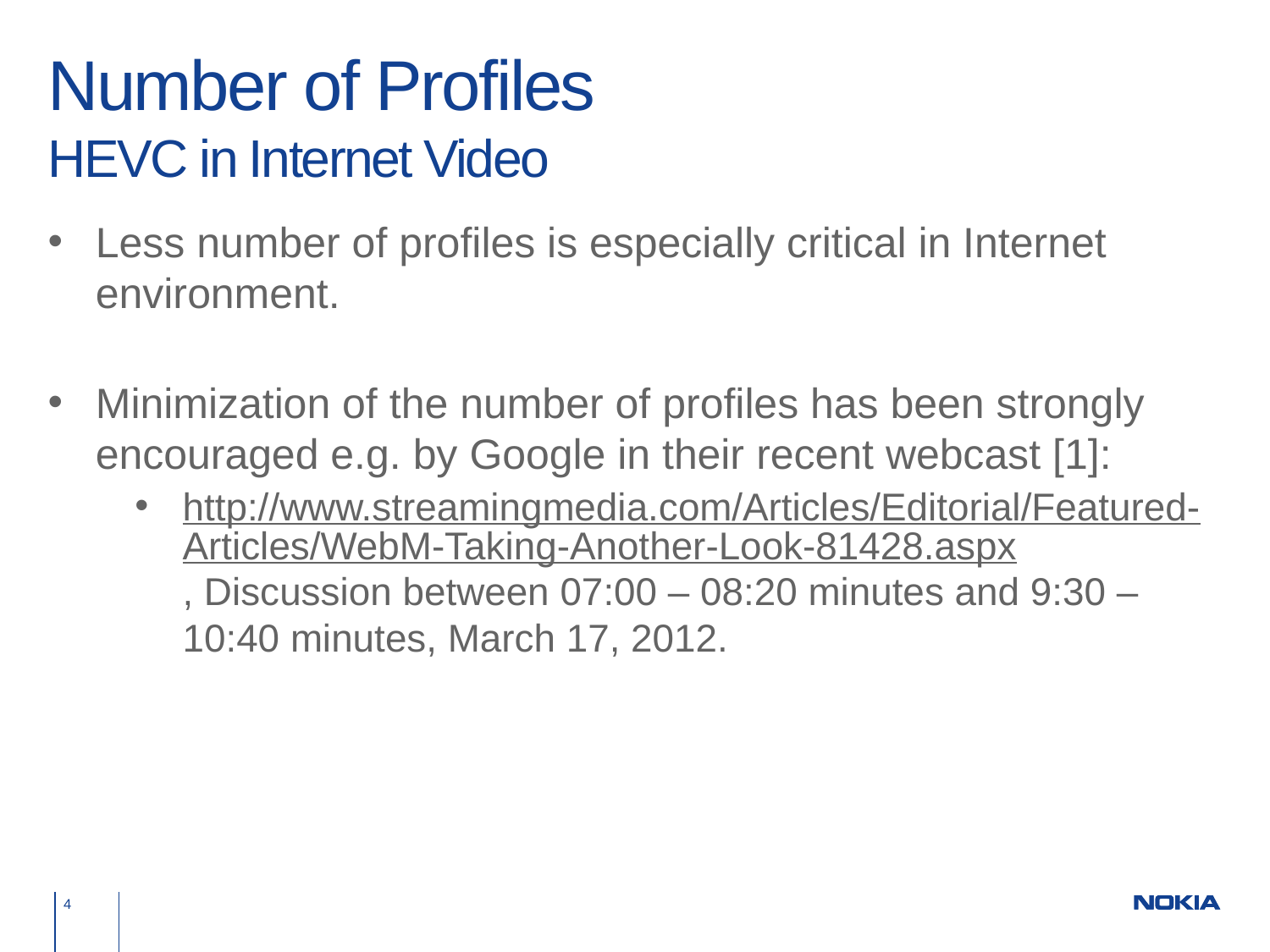

# Number of Profiles HEVC in Internet Video
Less number of profiles is especially critical in Internet environment.

Minimization of the number of profiles has been strongly encouraged e.g. by Google in their recent webcast [1]:
http://www.streamingmedia.com/Articles/Editorial/Featured-Articles/WebM-Taking-Another-Look-81428.aspx, Discussion between 07:00 – 08:20 minutes and 9:30 – 10:40 minutes, March 17, 2012.

4